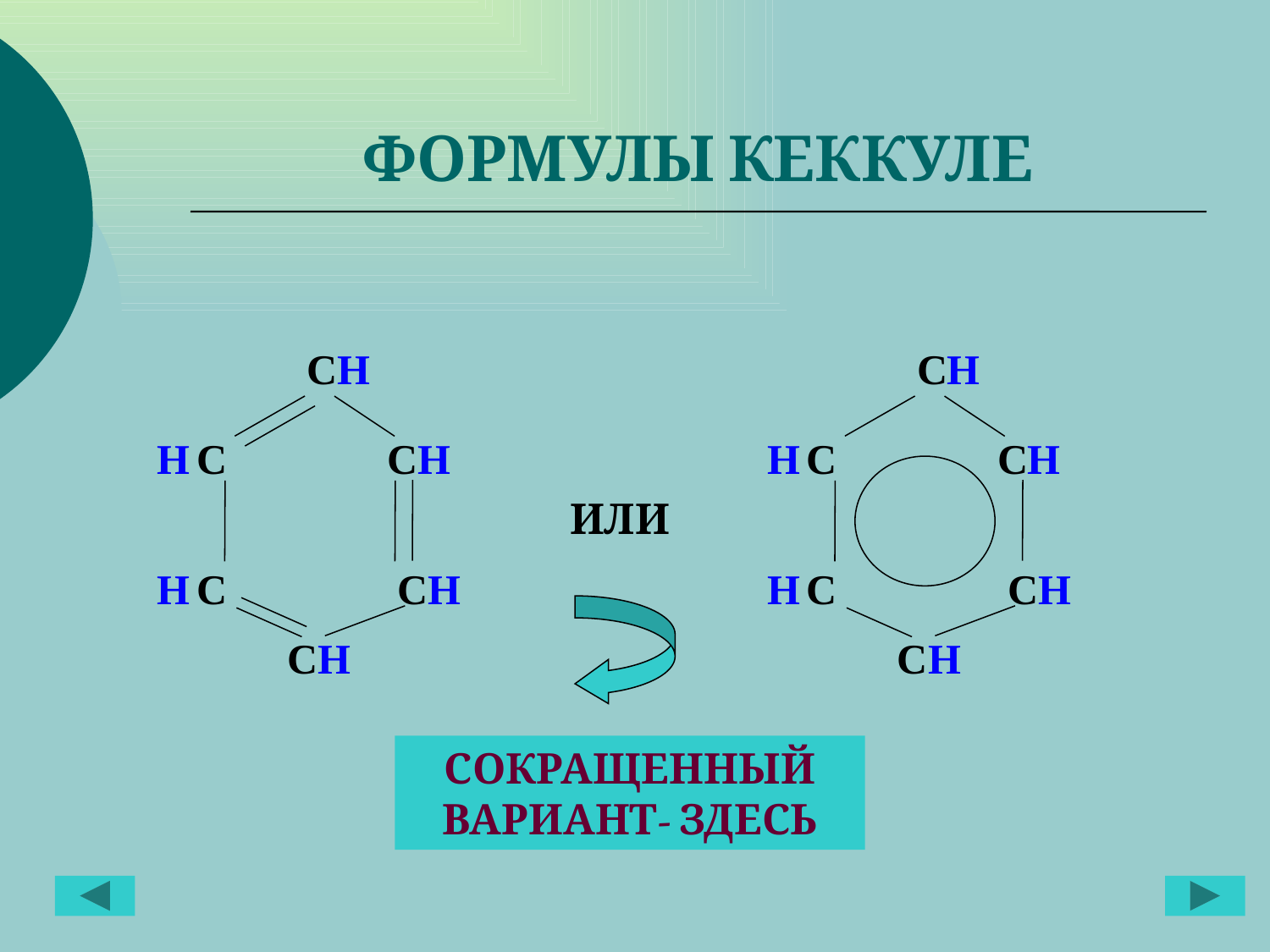

# ФОРМУЛЫ КЕККУЛЕ
С
H
С
H

H С
С
H
H С
С
H

ИЛИ

H С
СH
H С
СH

СH
СH
СОКРАЩЕННЫЙ ВАРИАНТ- ЗДЕСЬ